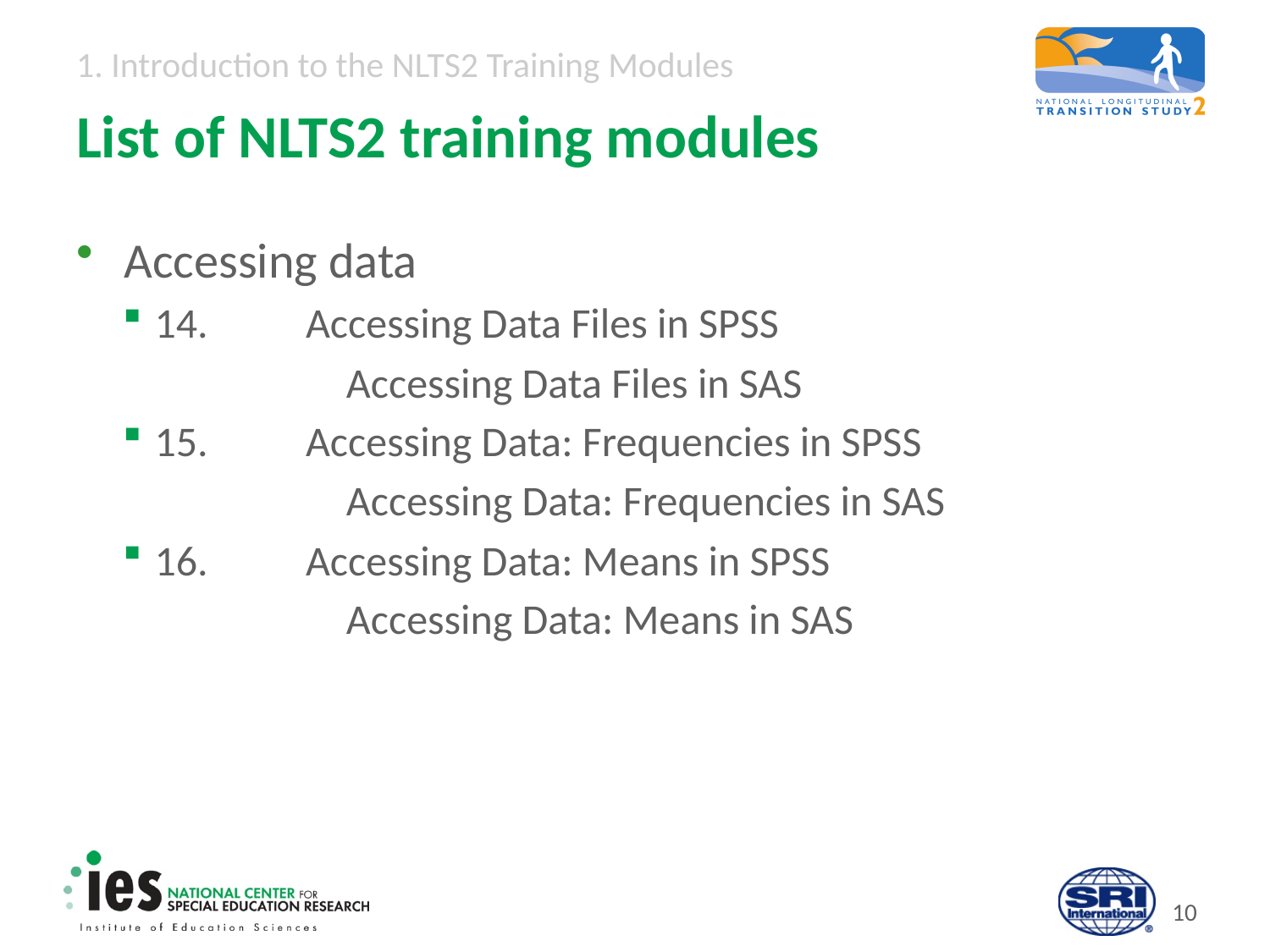

# List of NLTS2 training modules
Accessing data
14.	Accessing Data Files in SPSS
	Accessing Data Files in SAS
15. 	Accessing Data: Frequencies in SPSS
	Accessing Data: Frequencies in SAS
16. 	Accessing Data: Means in SPSS
	Accessing Data: Means in SAS

10